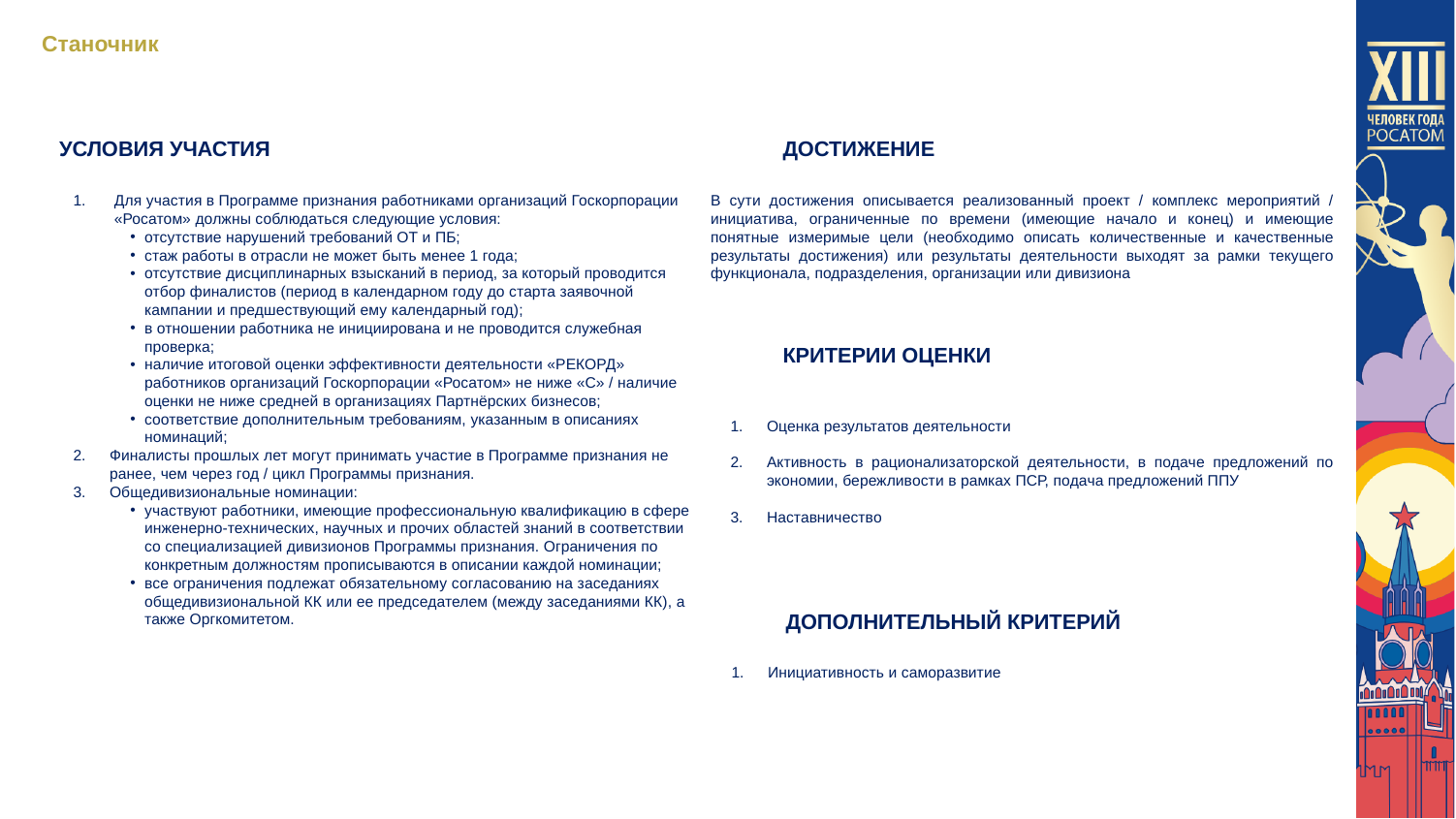

Станочник
ДОСТИЖЕНИЕ
УСЛОВИЯ УЧАСТИЯ
Для участия в Программе признания работниками организаций Госкорпорации «Росатом» должны соблюдаться следующие условия:
отсутствие нарушений требований ОТ и ПБ;
стаж работы в отрасли не может быть менее 1 года;
отсутствие дисциплинарных взысканий в период, за который проводится отбор финалистов (период в календарном году до старта заявочной кампании и предшествующий ему календарный год);
в отношении работника не инициирована и не проводится служебная проверка;
наличие итоговой оценки эффективности деятельности «РЕКОРД» работников организаций Госкорпорации «Росатом» не ниже «С» / наличие оценки не ниже средней в организациях Партнёрских бизнесов;
соответствие дополнительным требованиям, указанным в описаниях номинаций;
Финалисты прошлых лет могут принимать участие в Программе признания не ранее, чем через год / цикл Программы признания.
Общедивизиональные номинации:
участвуют работники, имеющие профессиональную квалификацию в сфере инженерно-технических, научных и прочих областей знаний в соответствии со специализацией дивизионов Программы признания. Ограничения по конкретным должностям прописываются в описании каждой номинации;
все ограничения подлежат обязательному согласованию на заседаниях общедивизиональной КК или ее председателем (между заседаниями КК), а также Оргкомитетом.
В сути достижения описывается реализованный проект / комплекс мероприятий / инициатива, ограниченные по времени (имеющие начало и конец) и имеющие понятные измеримые цели (необходимо описать количественные и качественные результаты достижения) или результаты деятельности выходят за рамки текущего функционала, подразделения, организации или дивизиона
КРИТЕРИИ ОЦЕНКИ
Оценка результатов деятельности

Активность в рационализаторской деятельности, в подаче предложений по экономии, бережливости в рамках ПСР, подача предложений ППУ

Наставничество
ДОПОЛНИТЕЛЬНЫЙ КРИТЕРИЙ
Инициативность и саморазвитие